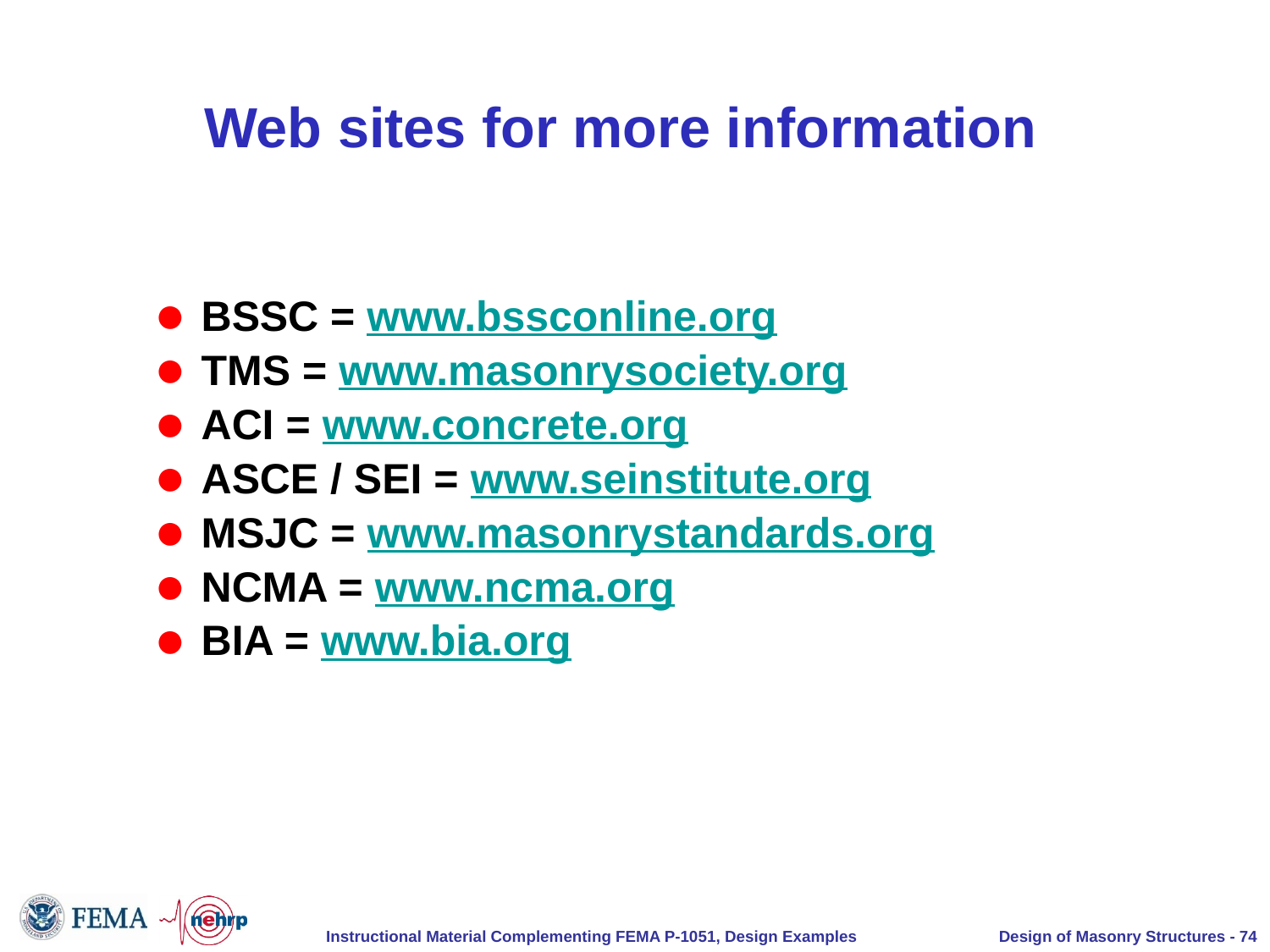

# Web sites for more information
BSSC = www.bssconline.org
TMS = www.masonrysociety.org
ACI = www.concrete.org
ASCE / SEI = www.seinstitute.org
MSJC = www.masonrystandards.org
NCMA = www.ncma.org
BIA = www.bia.org
Design of Masonry Structures - 74
Instructional Material Complementing FEMA P-1051, Design Examples